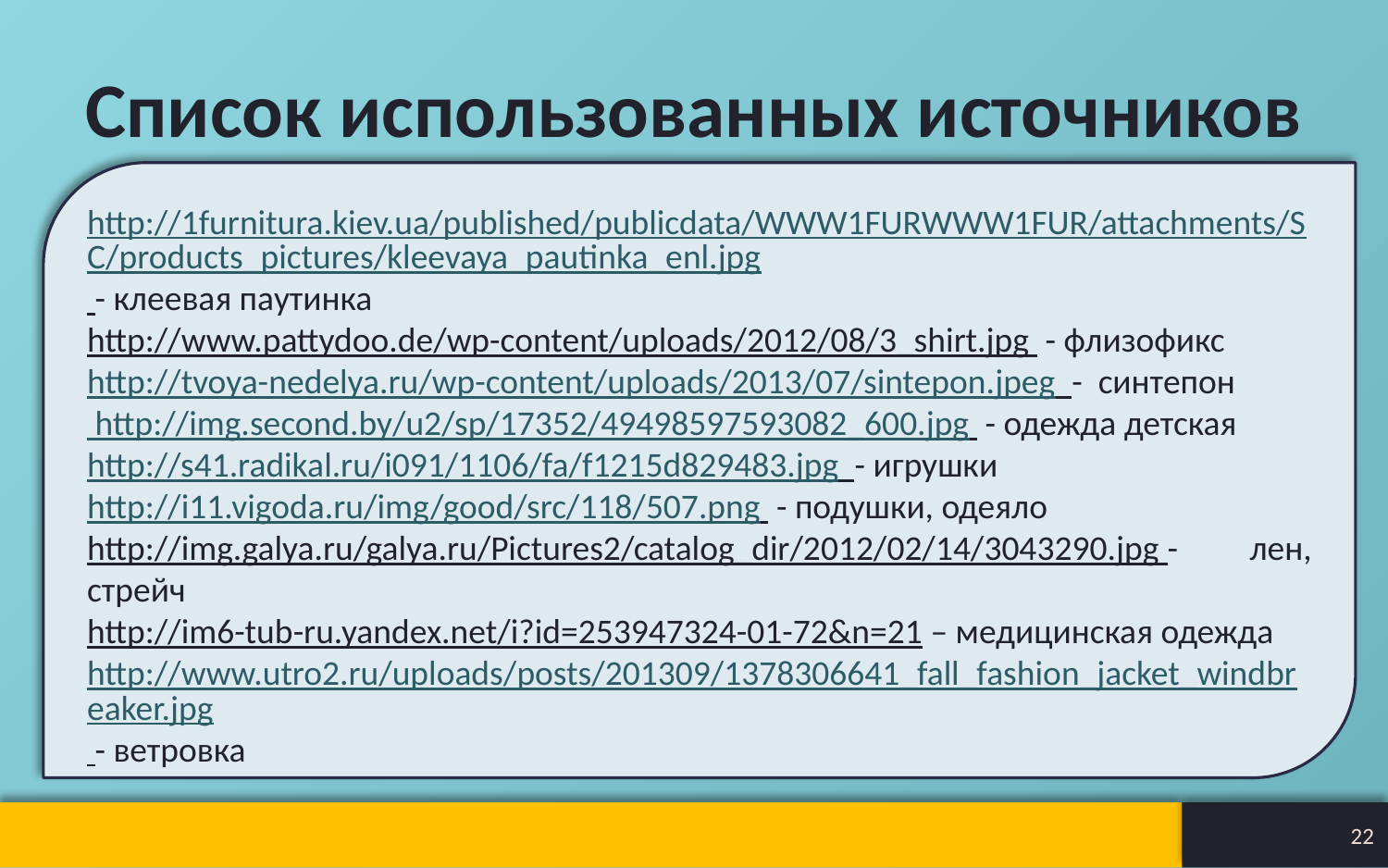

# Список использованных источников
http://1furnitura.kiev.ua/published/publicdata/WWW1FURWWW1FUR/attachments/SC/products_pictures/kleevaya_pautinka_enl.jpg - клеевая паутинка
http://www.pattydoo.de/wp-content/uploads/2012/08/3_shirt.jpg  - флизофикс
http://tvoya-nedelya.ru/wp-content/uploads/2013/07/sintepon.jpeg  -  синтепон
 http://img.second.by/u2/sp/17352/49498597593082_600.jpg  - одежда детская
http://s41.radikal.ru/i091/1106/fa/f1215d829483.jpg  - игрушки
http://i11.vigoda.ru/img/good/src/118/507.png  - подушки, одеяло
http://img.galya.ru/galya.ru/Pictures2/catalog_dir/2012/02/14/3043290.jpg - лен, стрейч
http://im6-tub-ru.yandex.net/i?id=253947324-01-72&n=21 – медицинская одежда
http://www.utro2.ru/uploads/posts/201309/1378306641_fall_fashion_jacket_windbreaker.jpg - ветровка

22